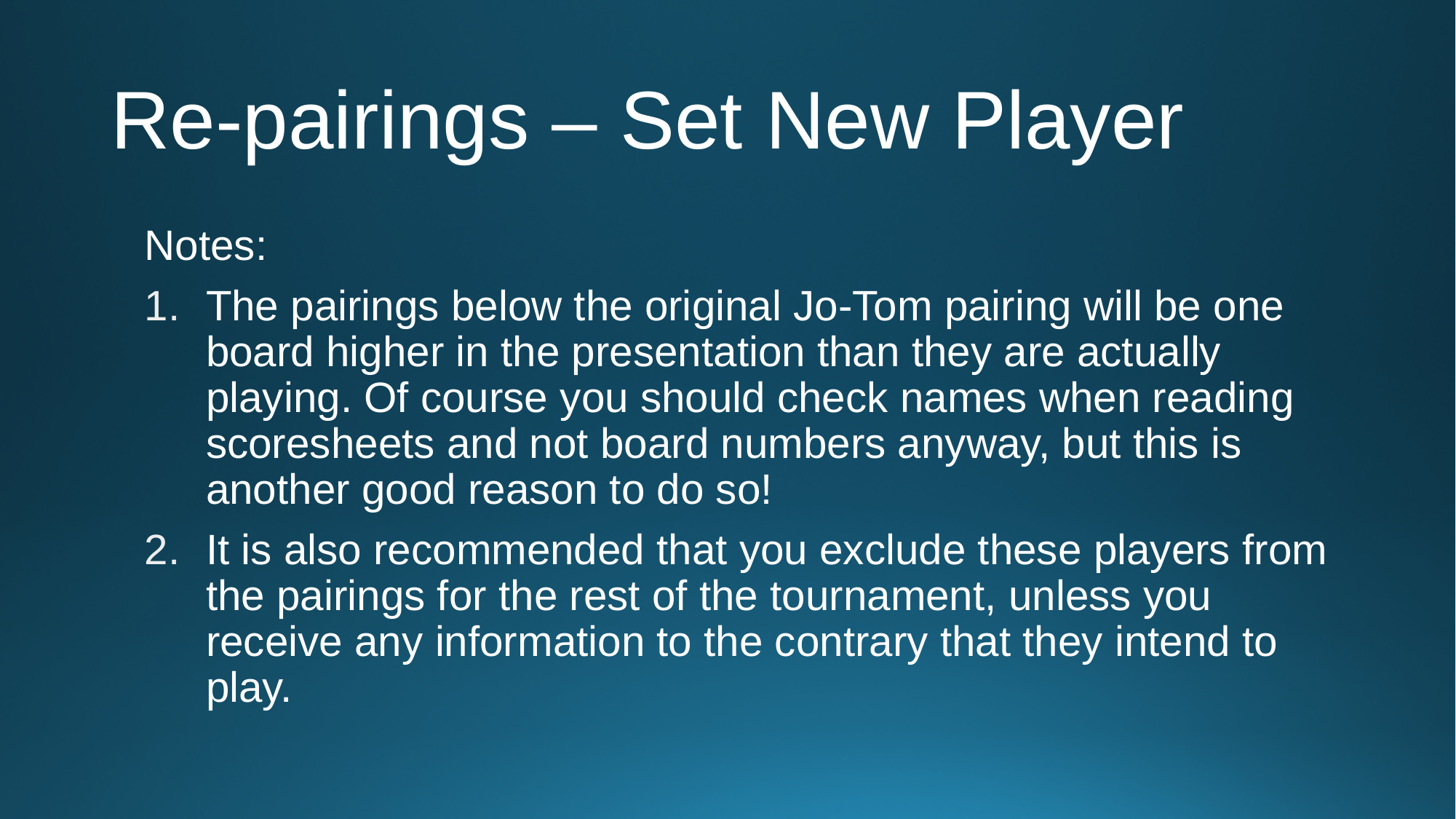

# Re-pairings – Set New Player
Notes:
The pairings below the original Jo-Tom pairing will be one board higher in the presentation than they are actually playing. Of course you should check names when reading scoresheets and not board numbers anyway, but this is another good reason to do so!
It is also recommended that you exclude these players from the pairings for the rest of the tournament, unless you receive any information to the contrary that they intend to play.